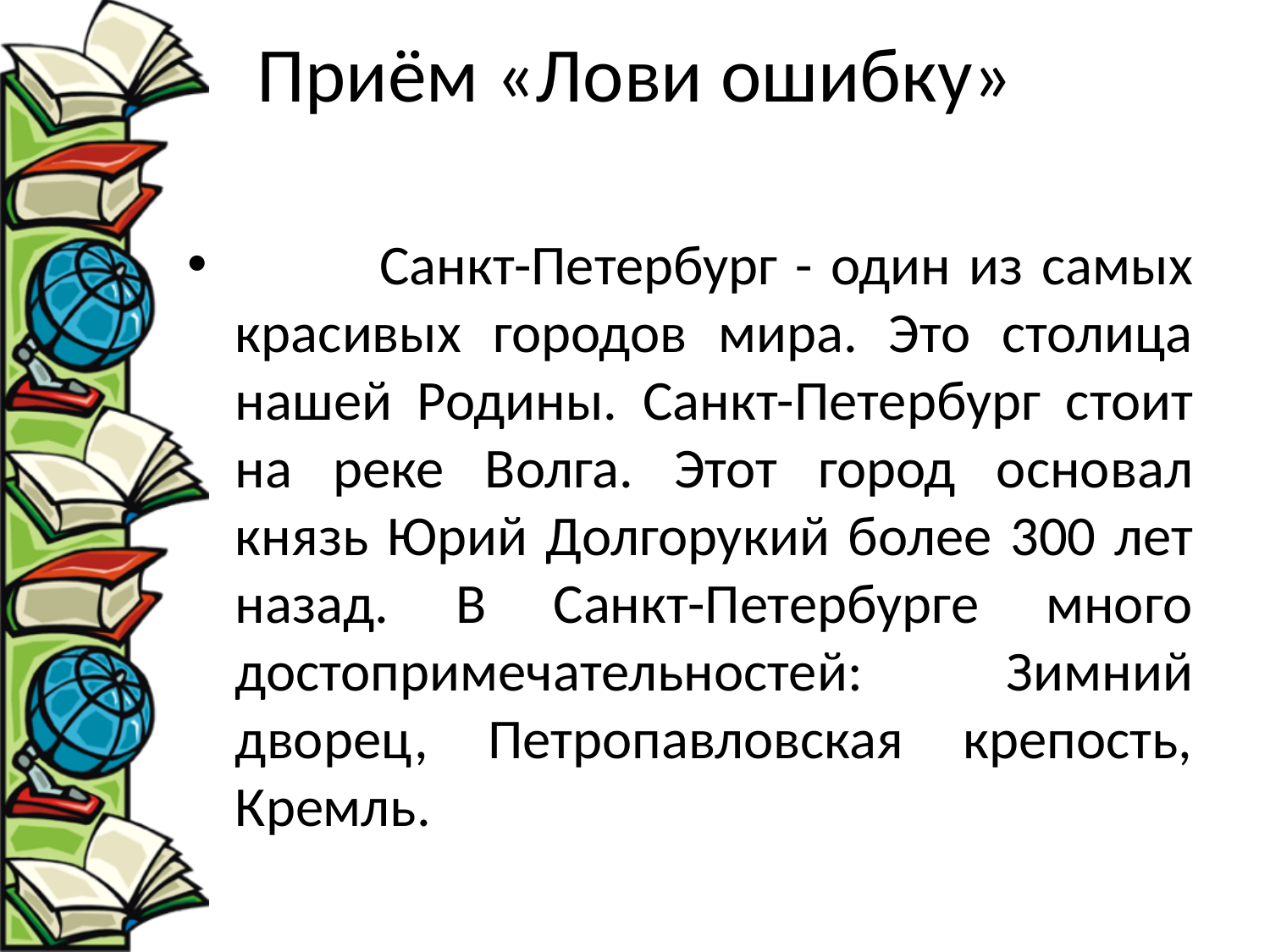

# Приём «Лови ошибку»
        Санкт-Петербург - один из самых красивых городов мира. Это столица нашей Родины. Санкт-Петербург стоит на реке Волга. Этот город основал князь Юрий Долгорукий более 300 лет назад. В Санкт-Петербурге много достопримечательностей: Зимний дворец, Петропавловская крепость, Кремль.